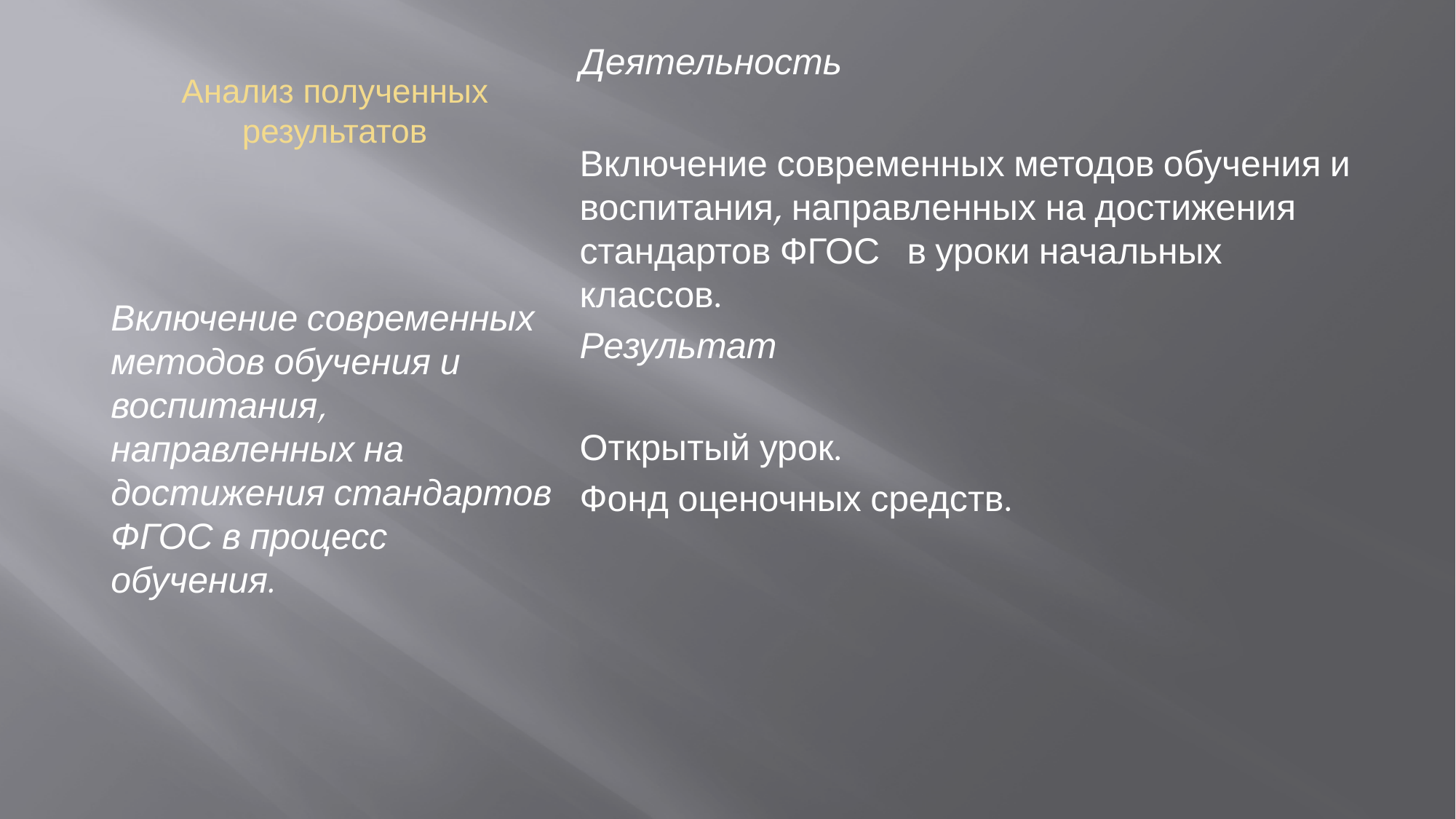

Деятельность

Включение современных методов обучения и воспитания, направленных на достижения стандартов ФГОС   в уроки начальных классов.
Результат

Открытый урок.
Фонд оценочных средств.
# Анализ полученных результатов
Включение современных методов обучения и воспитания, направленных на достижения стандартов ФГОС в процесс обучения.